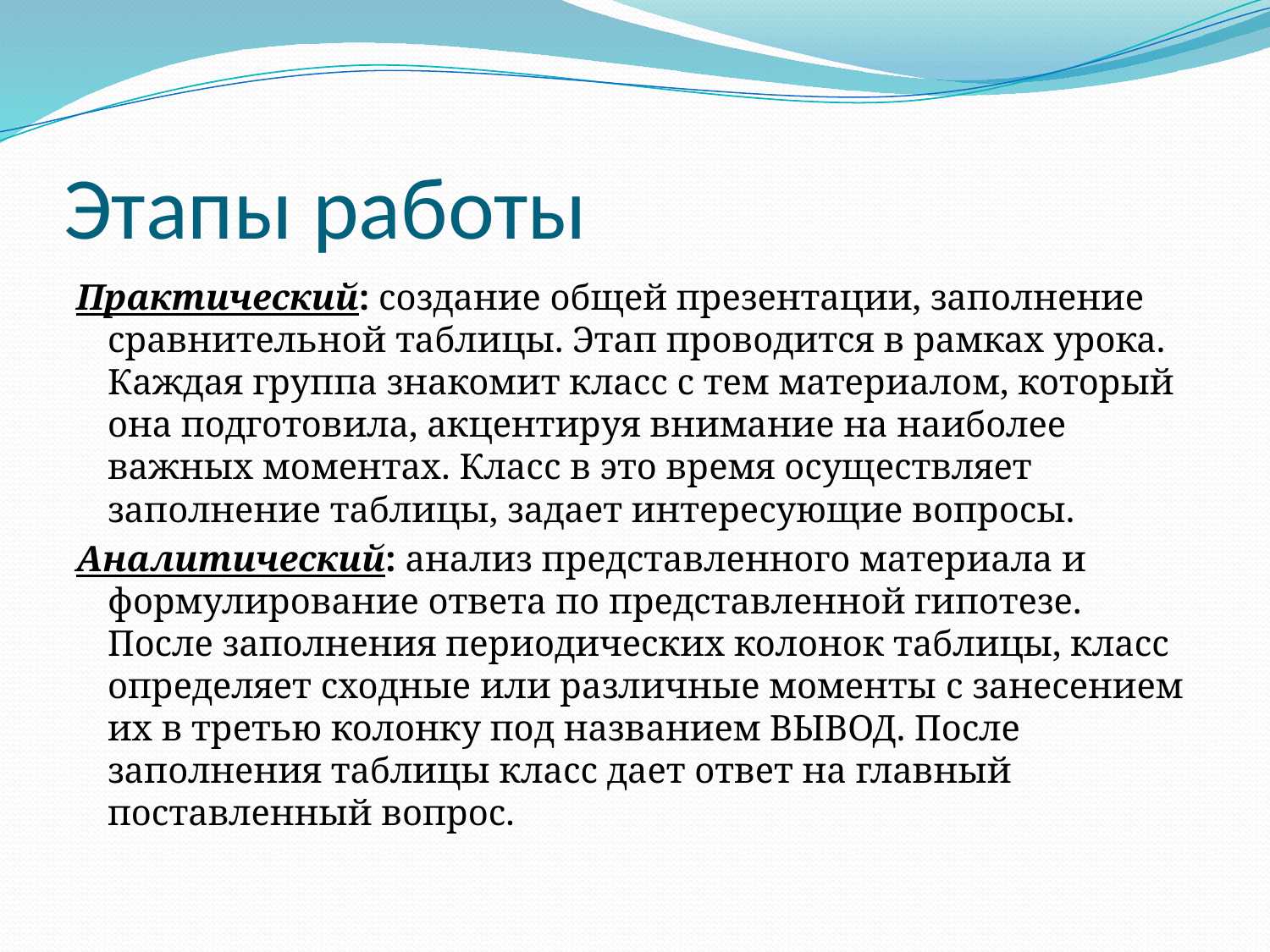

# Этапы работы
Практический: создание общей презентации, заполнение сравнительной таблицы. Этап проводится в рамках урока. Каждая группа знакомит класс с тем материалом, который она подготовила, акцентируя внимание на наиболее важных моментах. Класс в это время осуществляет заполнение таблицы, задает интересующие вопросы.
Аналитический: анализ представленного материала и формулирование ответа по представленной гипотезе. После заполнения периодических колонок таблицы, класс определяет сходные или различные моменты с занесением их в третью колонку под названием ВЫВОД. После заполнения таблицы класс дает ответ на главный поставленный вопрос.